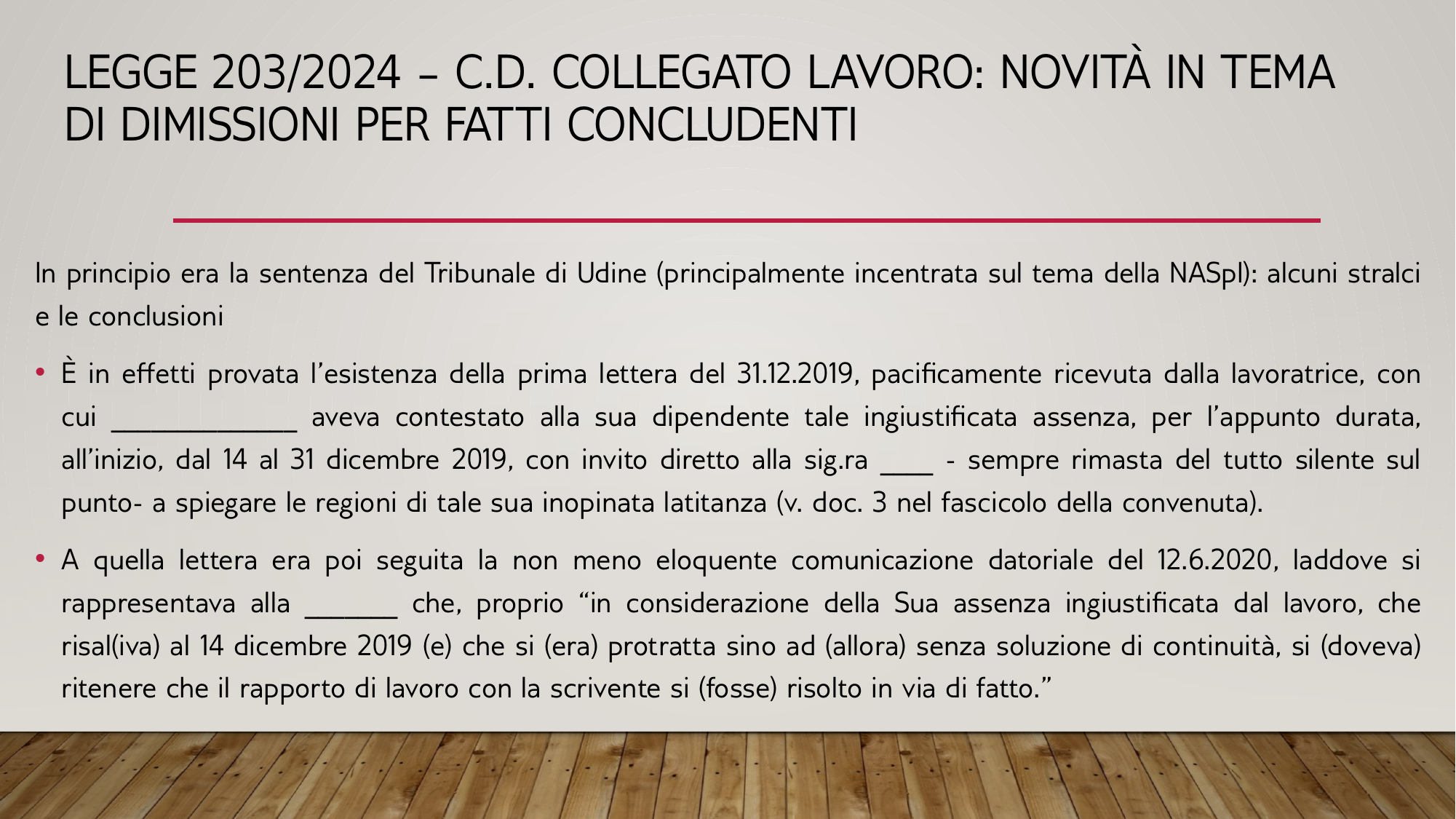

# Legge 203/2024 – c.d. collegato lavoro: novità in tema di dimissioni per fatti concludenti
In principio era la sentenza del Tribunale di Udine (principalmente incentrata sul tema della NASpI): alcuni stralci e le conclusioni
È in effetti provata l’esistenza della prima lettera del 31.12.2019, pacificamente ricevuta dalla lavoratrice, con cui ______________ aveva contestato alla sua dipendente tale ingiustificata assenza, per l’appunto durata, all’inizio, dal 14 al 31 dicembre 2019, con invito diretto alla sig.ra ____ - sempre rimasta del tutto silente sul punto- a spiegare le regioni di tale sua inopinata latitanza (v. doc. 3 nel fascicolo della convenuta).
A quella lettera era poi seguita la non meno eloquente comunicazione datoriale del 12.6.2020, laddove si rappresentava alla _______ che, proprio “in considerazione della Sua assenza ingiustificata dal lavoro, che risal(iva) al 14 dicembre 2019 (e) che si (era) protratta sino ad (allora) senza soluzione di continuità, si (doveva) ritenere che il rapporto di lavoro con la scrivente si (fosse) risolto in via di fatto.”